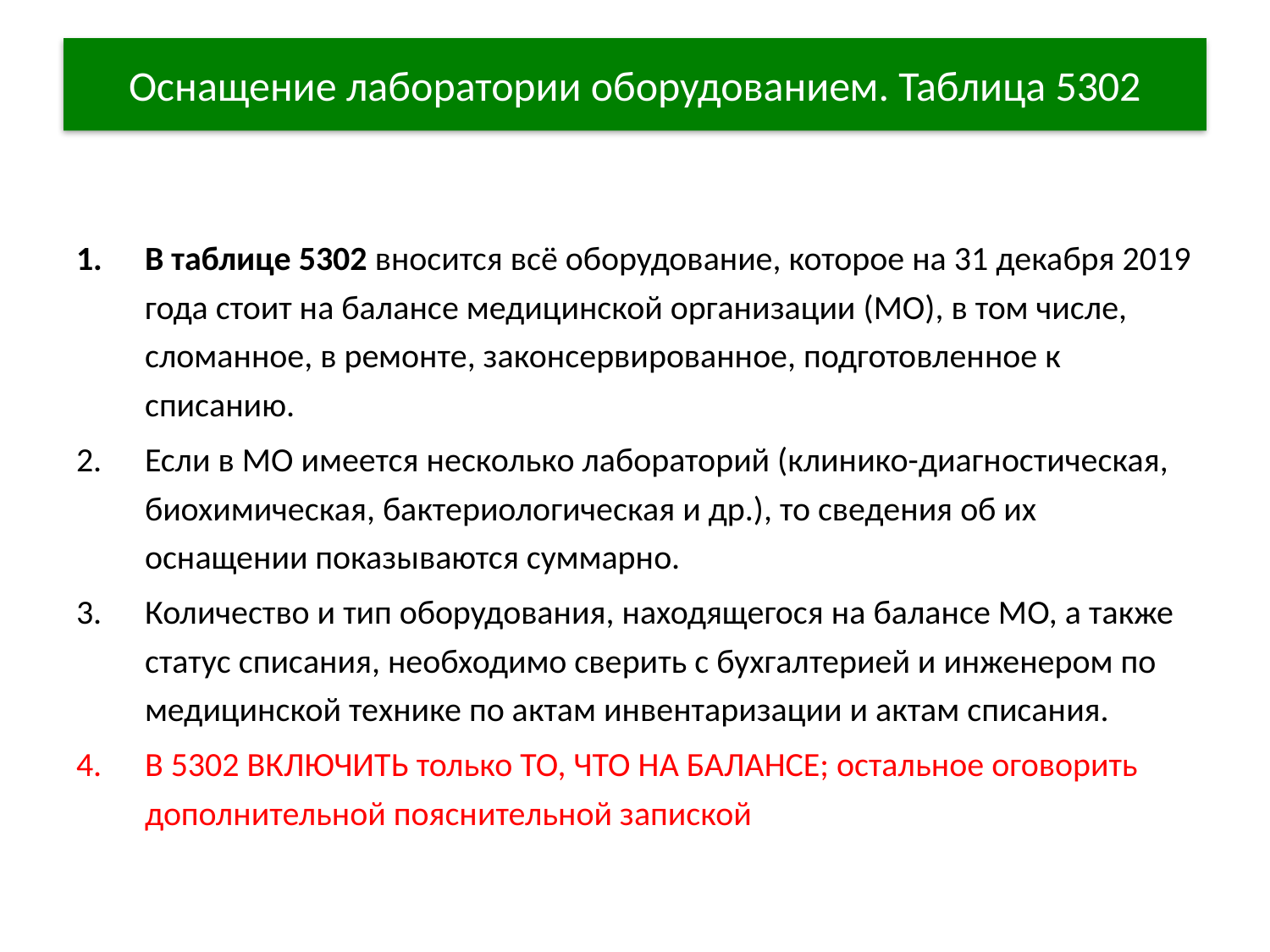

# Оснащение лаборатории оборудованием. Таблица 5302
В таблице 5302 вносится всё оборудование, которое на 31 декабря 2019 года стоит на балансе медицинской организации (МО), в том числе, сломанное, в ремонте, законсервированное, подготовленное к списанию.
Если в МО имеется несколько лабораторий (клинико-диагностическая, биохимическая, бактериологическая и др.), то сведения об их оснащении показываются суммарно.
Количество и тип оборудования, находящегося на балансе МО, а также статус списания, необходимо сверить с бухгалтерией и инженером по медицинской технике по актам инвентаризации и актам списания.
В 5302 ВКЛЮЧИТЬ только ТО, ЧТО НА БАЛАНСЕ; остальное оговорить дополнительной пояснительной запиской